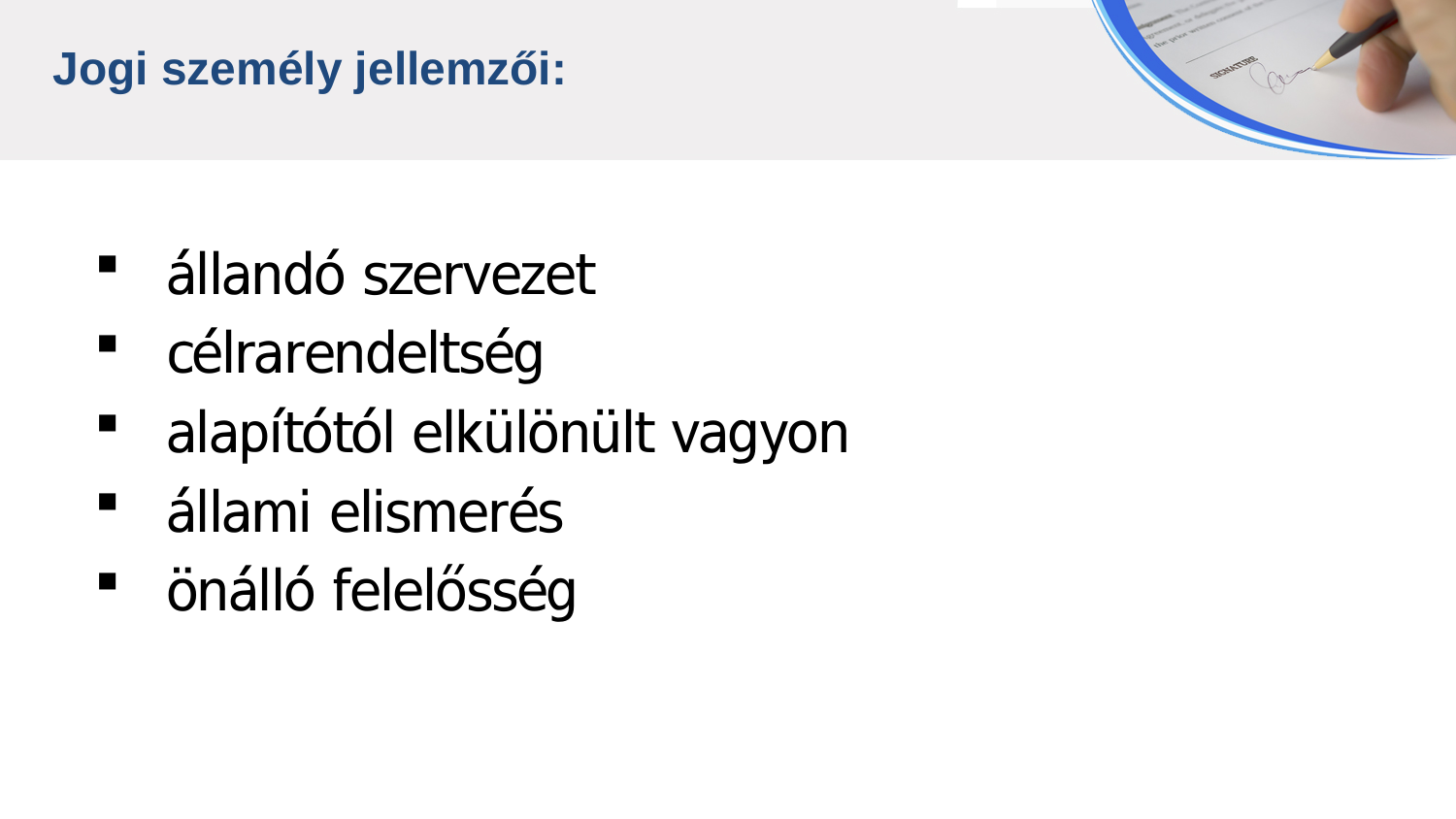

Jogi személy jellemzői:

állandó szervezet
célrarendeltség
alapítótól elkülönült vagyon
állami elismerés
önálló felelősség